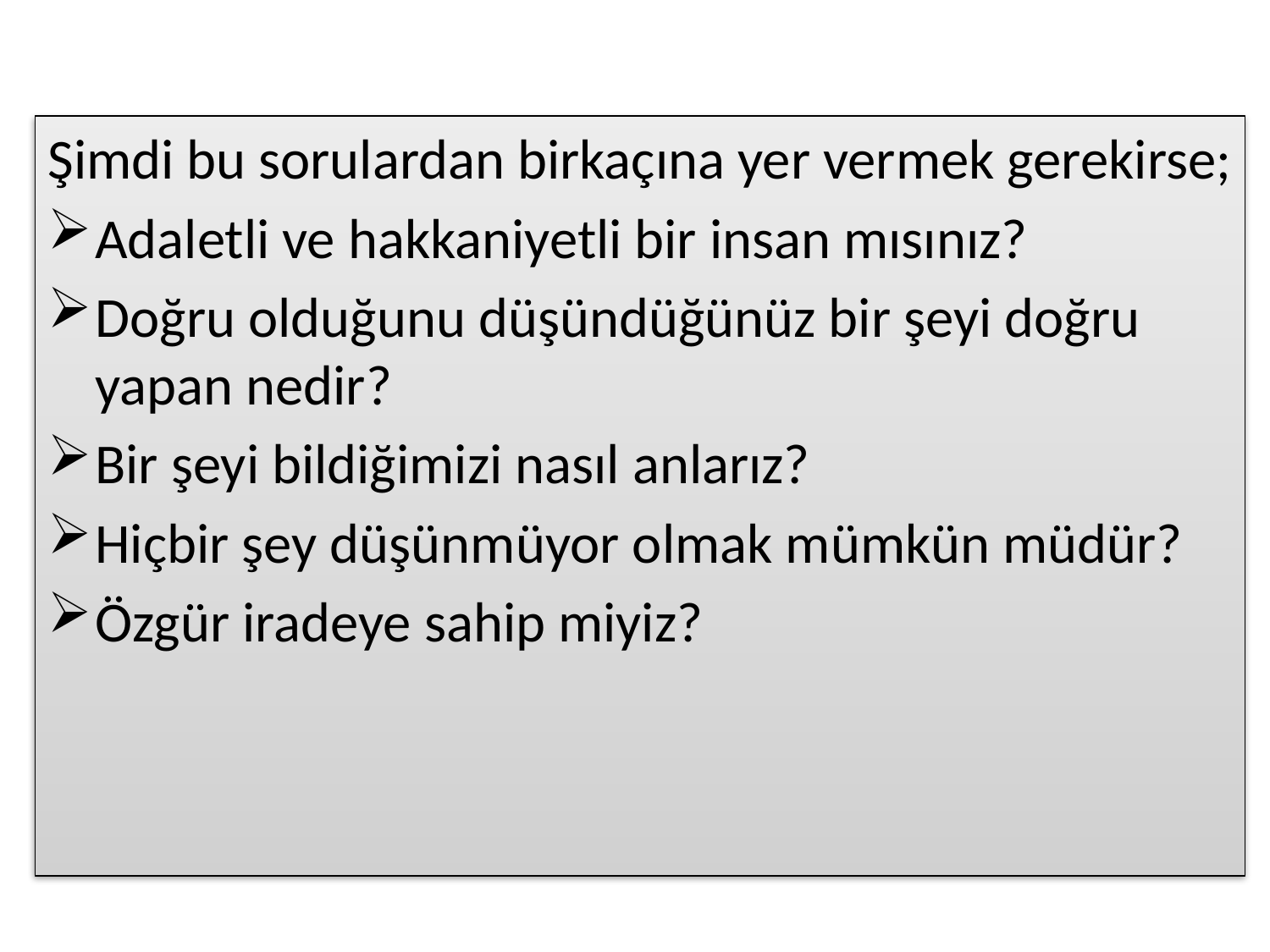

Şimdi bu sorulardan birkaçına yer vermek gerekirse;
Adaletli ve hakkaniyetli bir insan mısınız?
Doğru olduğunu düşündüğünüz bir şeyi doğru yapan nedir?
Bir şeyi bildiğimizi nasıl anlarız?
Hiçbir şey düşünmüyor olmak mümkün müdür?
Özgür iradeye sahip miyiz?